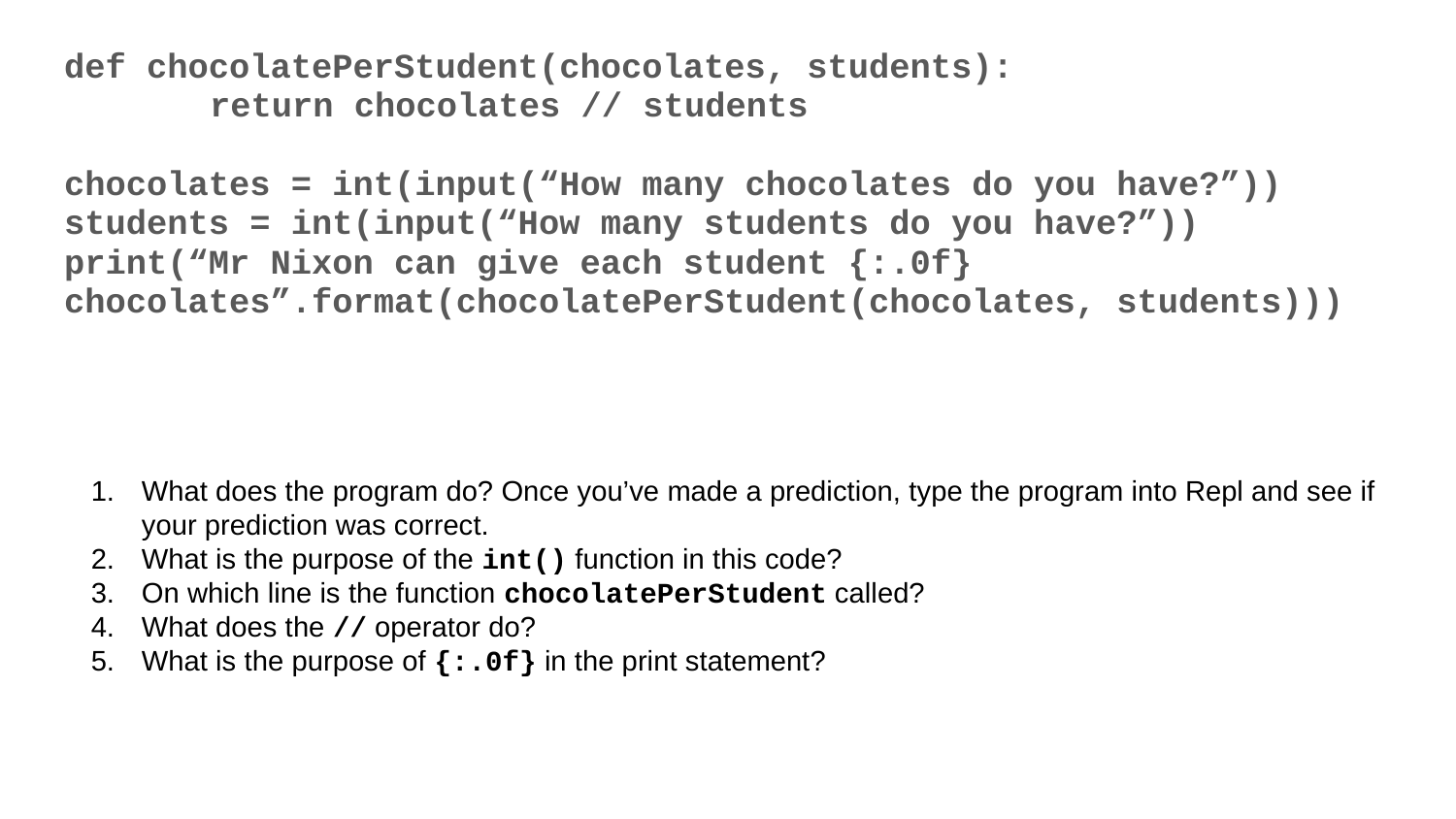

def chocolatePerStudent(chocolates, students):
	return chocolates // students

chocolates = int(input(“How many chocolates do you have?”))
students = int(input(“How many students do you have?”))
print(“Mr Nixon can give each student {:.0f} chocolates”.format(chocolatePerStudent(chocolates, students)))

What does the program do? Once you’ve made a prediction, type the program into Repl and see if your prediction was correct.
What is the purpose of the int() function in this code?
On which line is the function chocolatePerStudent called?
What does the // operator do?
What is the purpose of {:.0f} in the print statement?